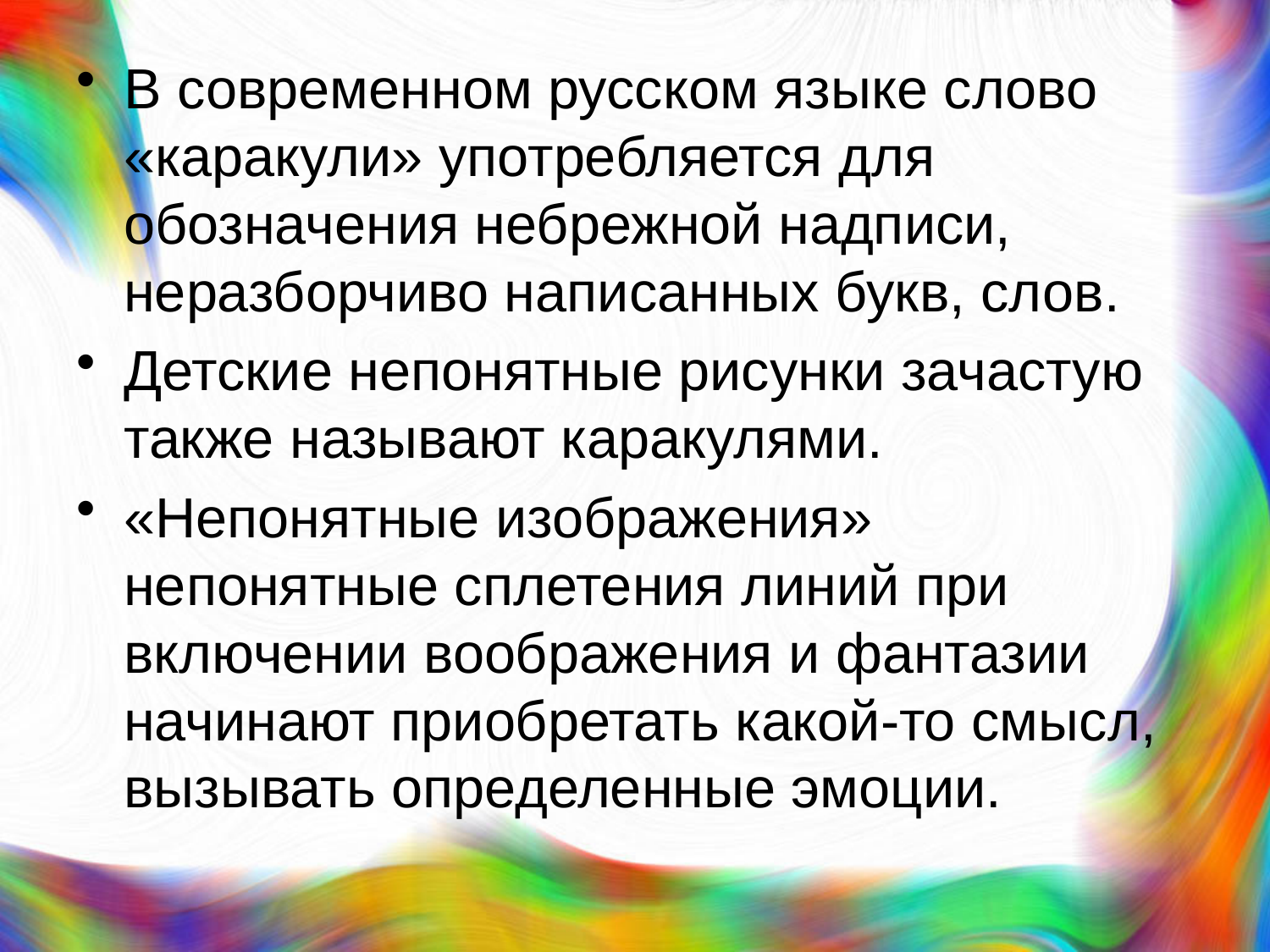

В современном русском языке слово «каракули» употребляется для обозначения небрежной надписи, неразборчиво написанных букв, слов.
Детские непонятные рисунки зачастую также называют каракулями.
«Непонятные изображения» непонятные сплетения линий при включении воображения и фантазии начинают приобретать какой-то смысл, вызывать определенные эмоции.